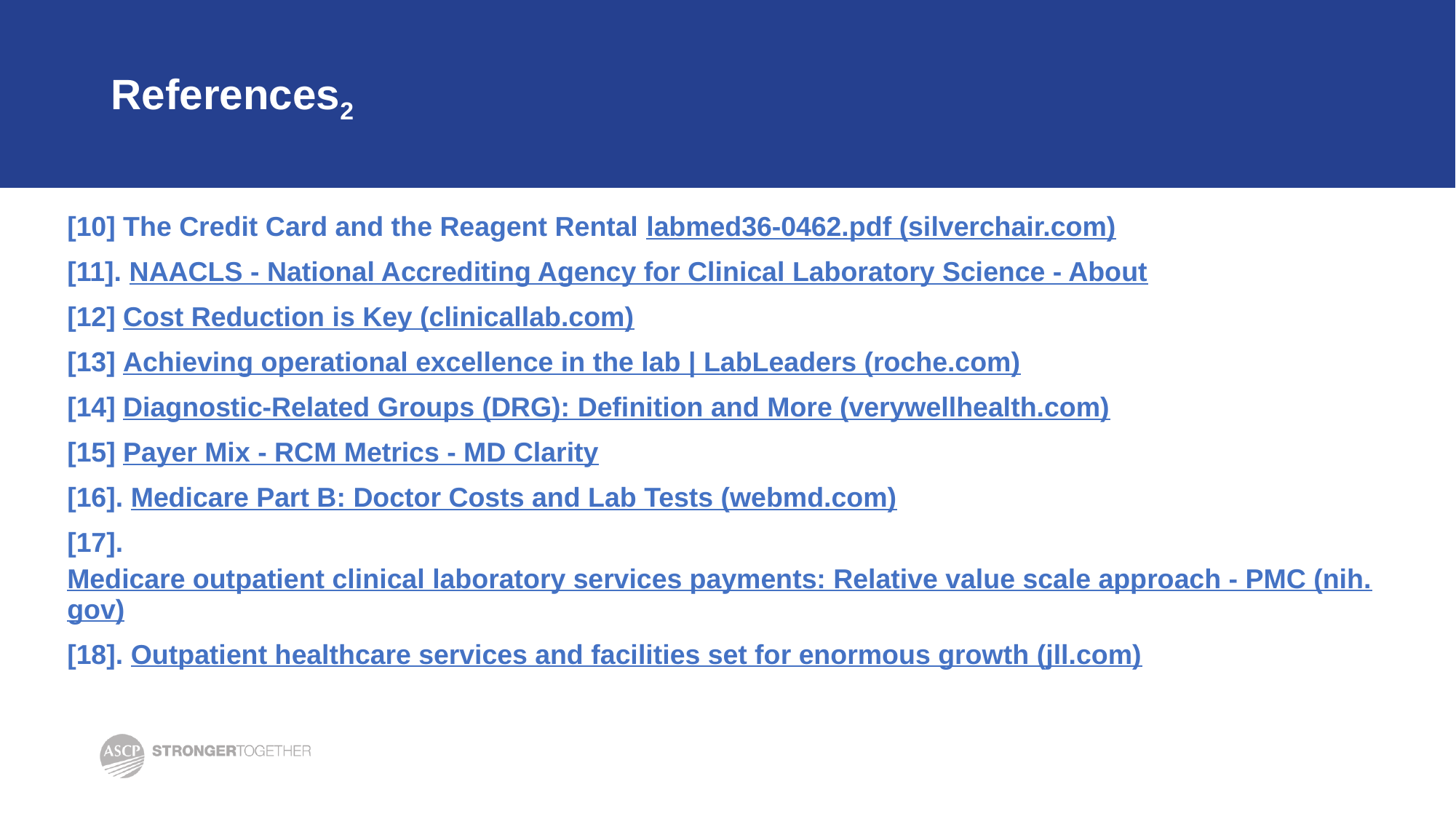

# References2
[10] The Credit Card and the Reagent Rental labmed36-0462.pdf (silverchair.com)
[11]. NAACLS - National Accrediting Agency for Clinical Laboratory Science - About
[12] Cost Reduction is Key (clinicallab.com)
[13] Achieving operational excellence in the lab | LabLeaders (roche.com)
[14] Diagnostic-Related Groups (DRG): Definition and More (verywellhealth.com)
[15] Payer Mix - RCM Metrics - MD Clarity
[16]. Medicare Part B: Doctor Costs and Lab Tests (webmd.com)
[17]. Medicare outpatient clinical laboratory services payments: Relative value scale approach - PMC (nih.gov)
[18]. Outpatient healthcare services and facilities set for enormous growth (jll.com)